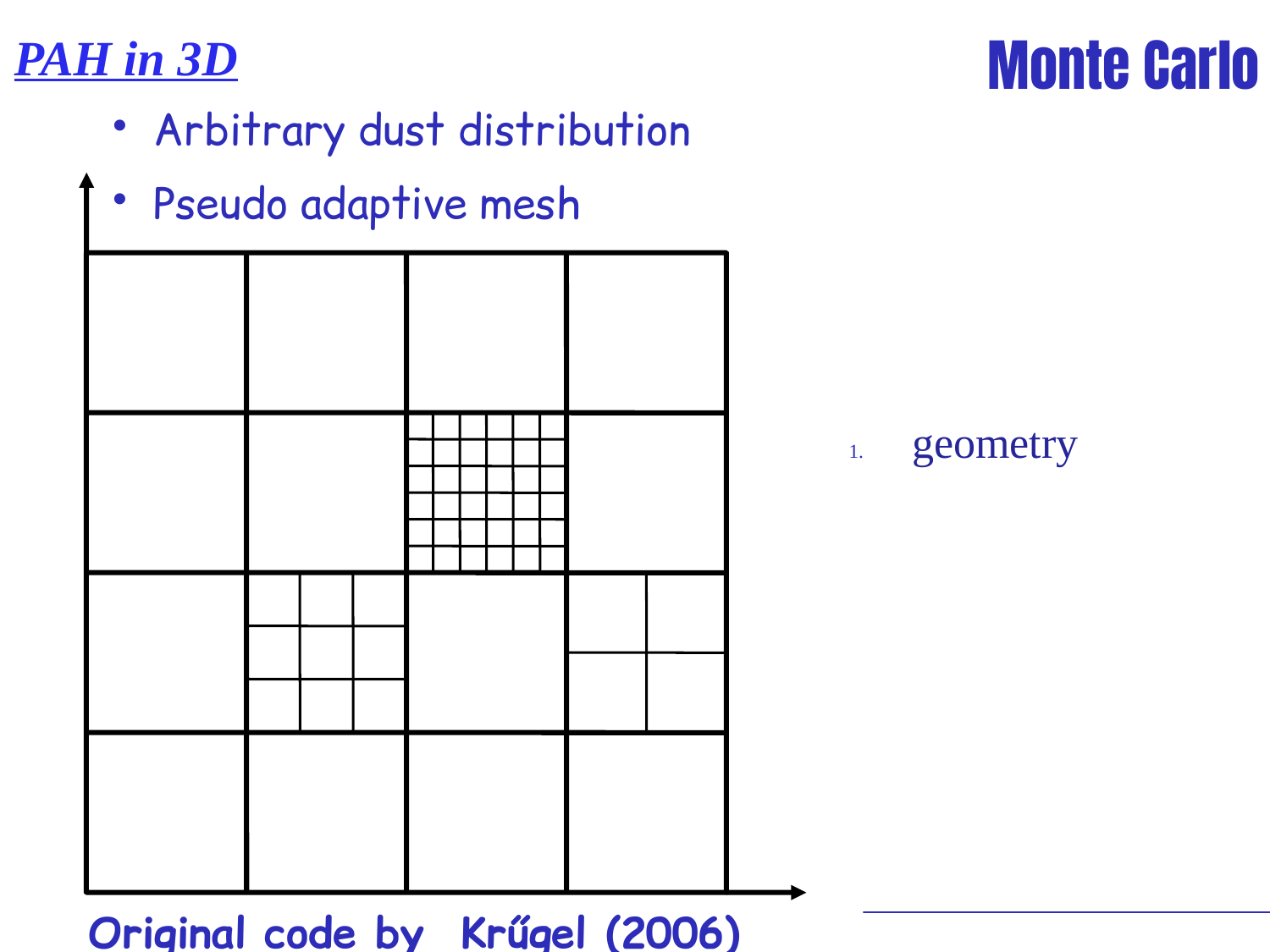

Monte Carlo
Arbitrary dust distribution
Pseudo adaptive mesh

geometry

        Original code by  Krűgel (2006)